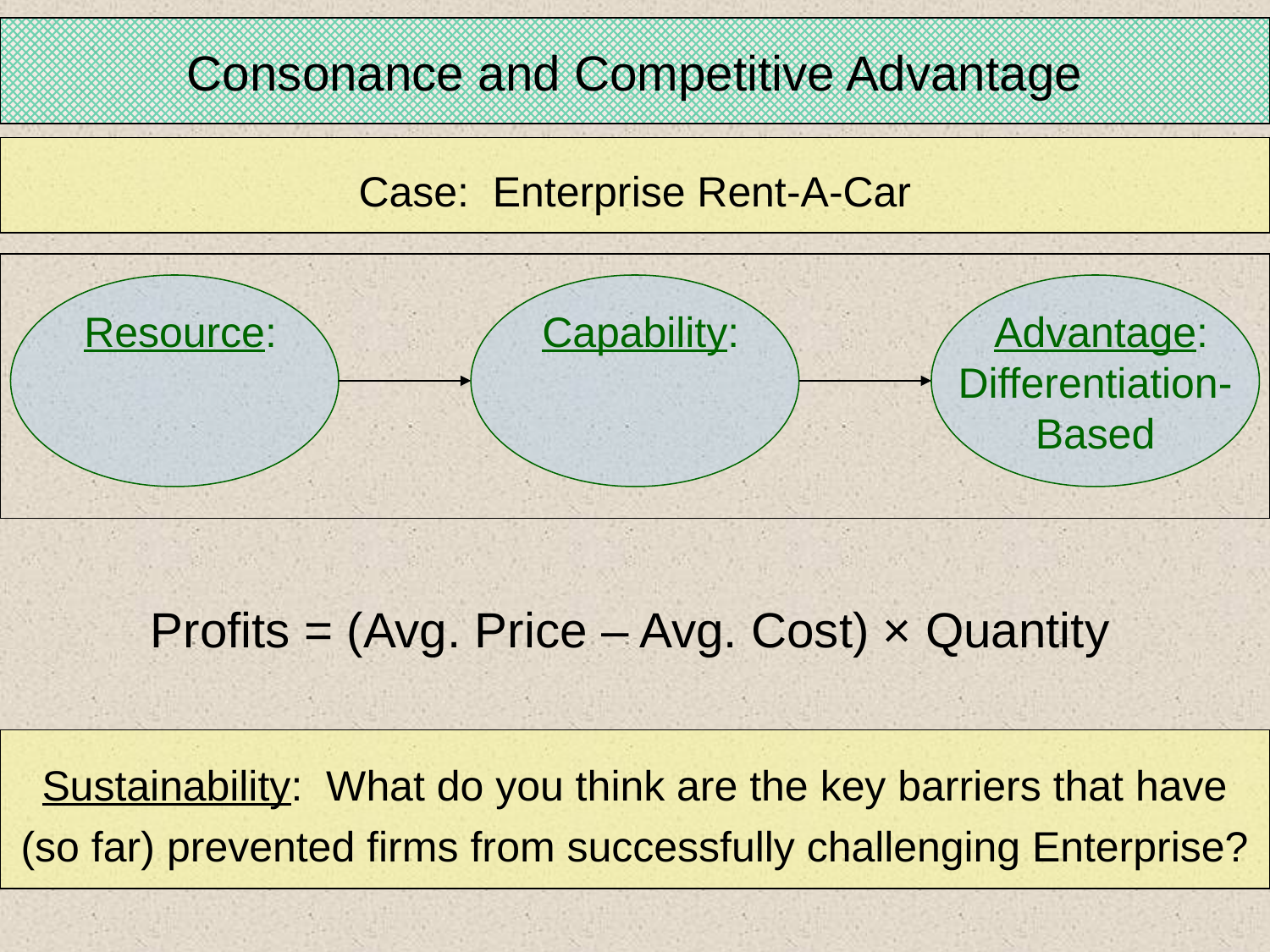

Consonance and Competitive Advantage
Case:  Enterprise Rent-A-Car

 Resource:

 Capability:

 Advantage:
Differentiation-
Based
Profits = (Avg. Price – Avg. Cost) × Quantity
Sustainability:  What do you think are the key barriers that have
(so far) prevented firms from successfully challenging Enterprise?